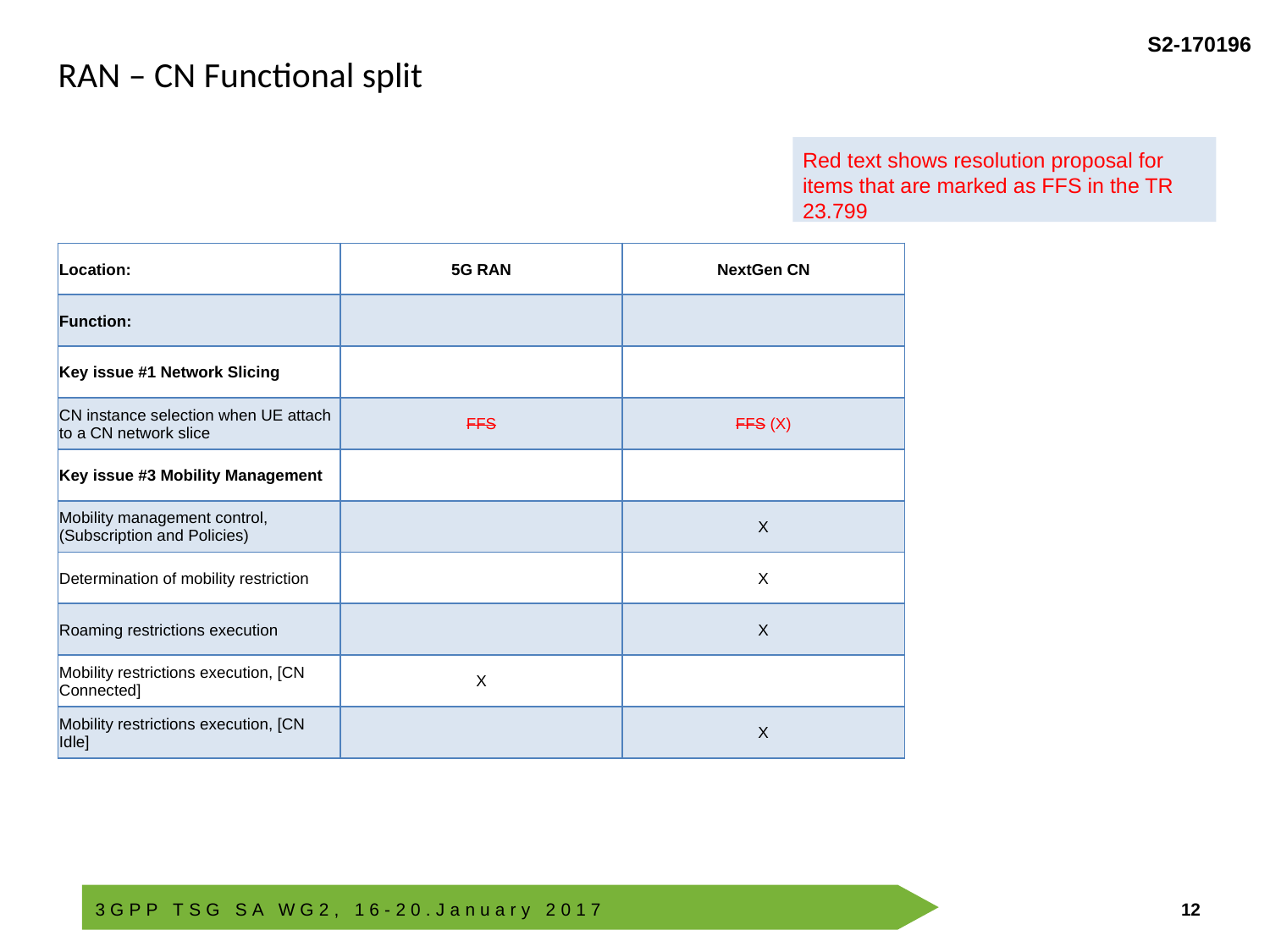

RAN – CN Functional split
Red text shows resolution proposal for items that are marked as FFS in the TR 23.799
| Location: | 5G RAN | NextGen CN |
| --- | --- | --- |
| Function: |  |  |
| Key issue #1 Network Slicing |  |  |
| CN instance selection when UE attach to a CN network slice | FFS | FFS (X) |
| Key issue #3 Mobility Management |  |  |
| Mobility management control, (Subscription and Policies) |  | X |
| Determination of mobility restriction |  | X |
| Roaming restrictions execution |  | X |
| Mobility restrictions execution, [CN Connected] | X |  |
| Mobility restrictions execution, [CN Idle] |  | X |